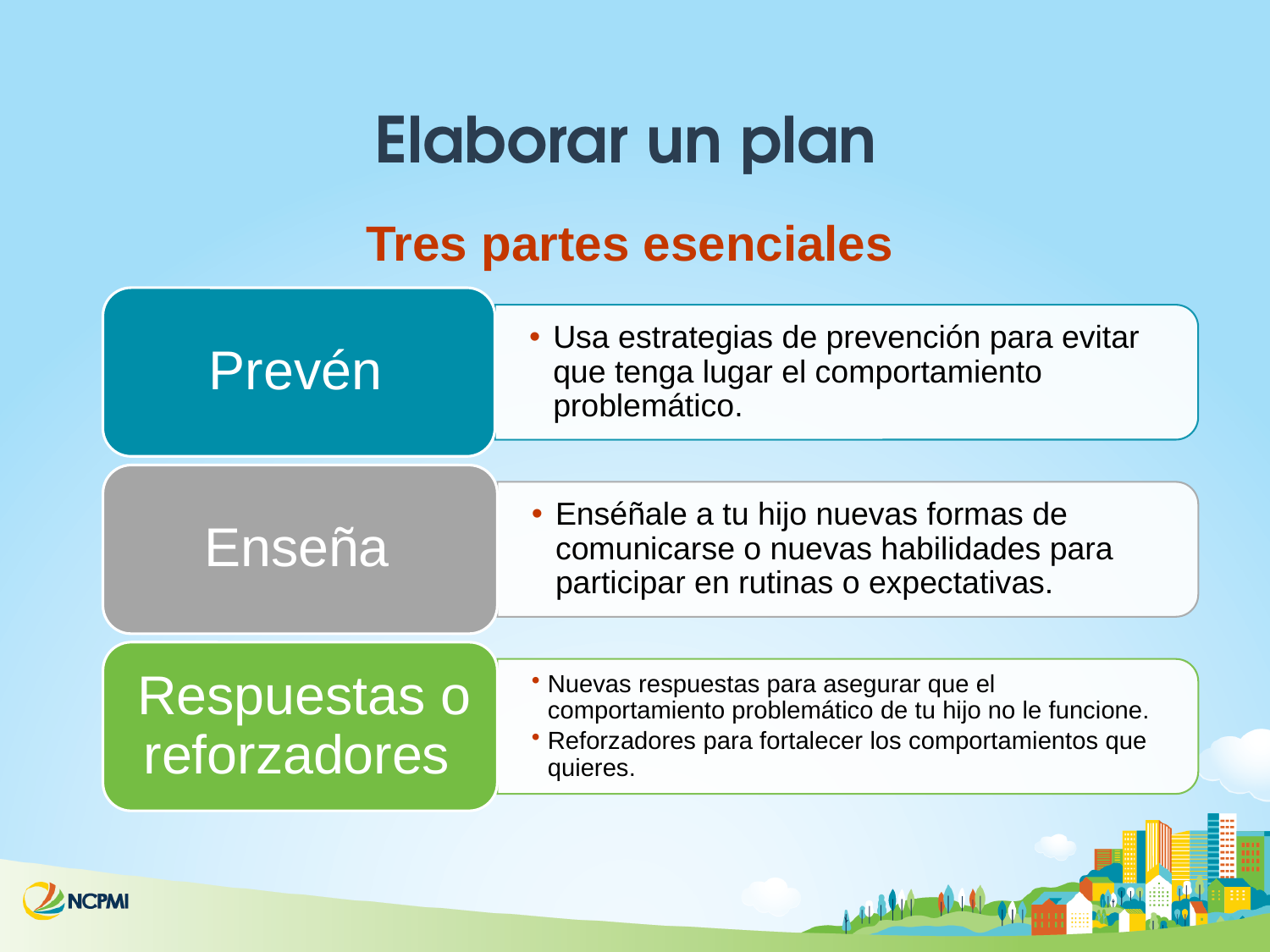

# Elaborar un plan
Tres partes esenciales

Usa estrategias de prevención para evitar que tenga lugar el comportamiento problemático.
Prevén
Enséñale a tu hijo nuevas formas de comunicarse o nuevas habilidades para participar en rutinas o expectativas.
Enseña
Nuevas respuestas para asegurar que el comportamiento problemático de tu hijo no le funcione.
Reforzadores para fortalecer los comportamientos que quieres.
Respuestas o reforzadores